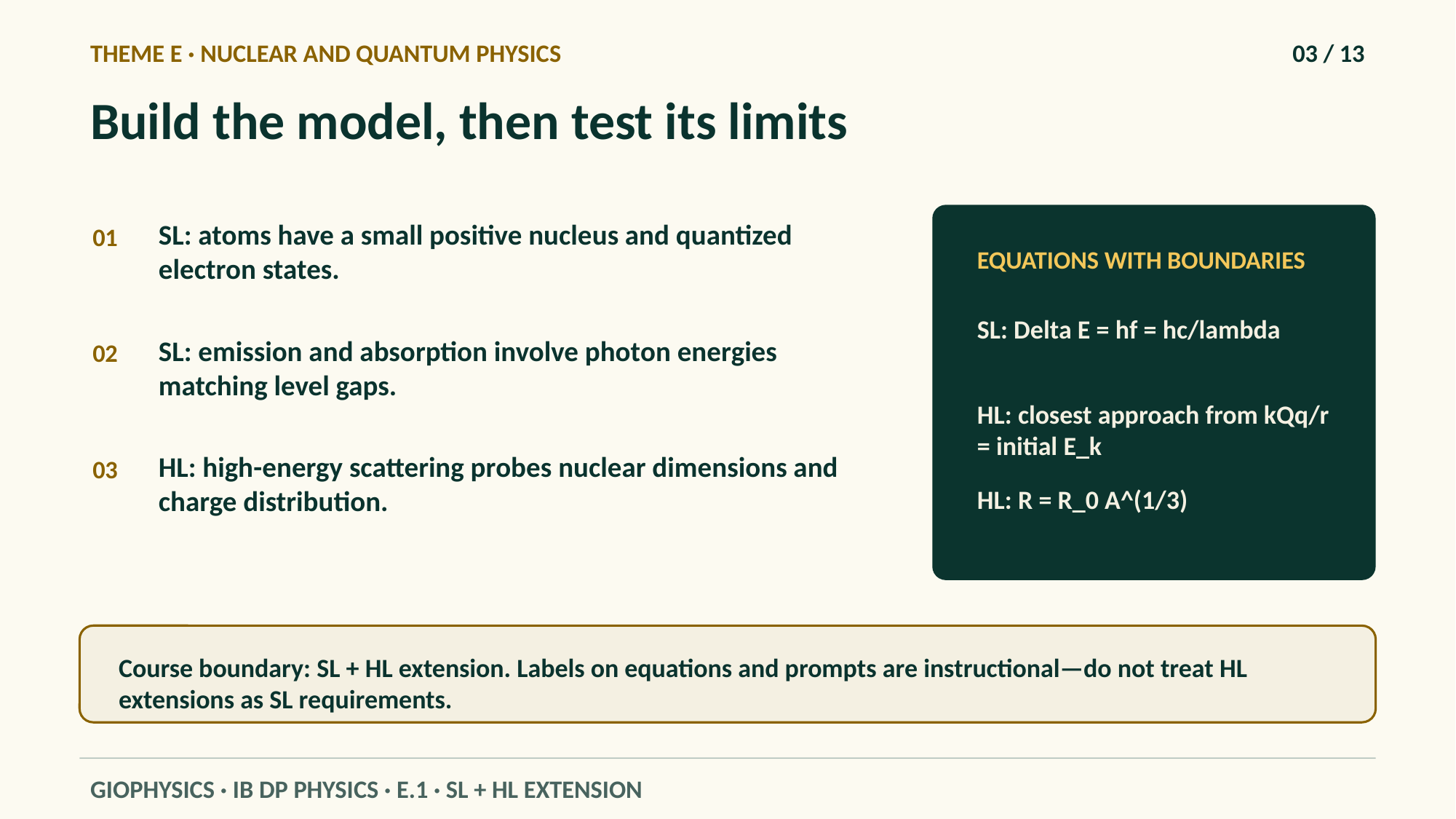

THEME E · NUCLEAR AND QUANTUM PHYSICS
03 / 13
Build the model, then test its limits

SL: atoms have a small positive nucleus and quantized electron states.
01
EQUATIONS WITH BOUNDARIES
SL: Delta E = hf = hc/lambda
SL: emission and absorption involve photon energies matching level gaps.
02
HL: closest approach from kQq/r = initial E_k
HL: high-energy scattering probes nuclear dimensions and charge distribution.
03
HL: R = R_0 A^(1/3)

Course boundary: SL + HL extension. Labels on equations and prompts are instructional—do not treat HL extensions as SL requirements.

GIOPHYSICS · IB DP PHYSICS · E.1 · SL + HL EXTENSION